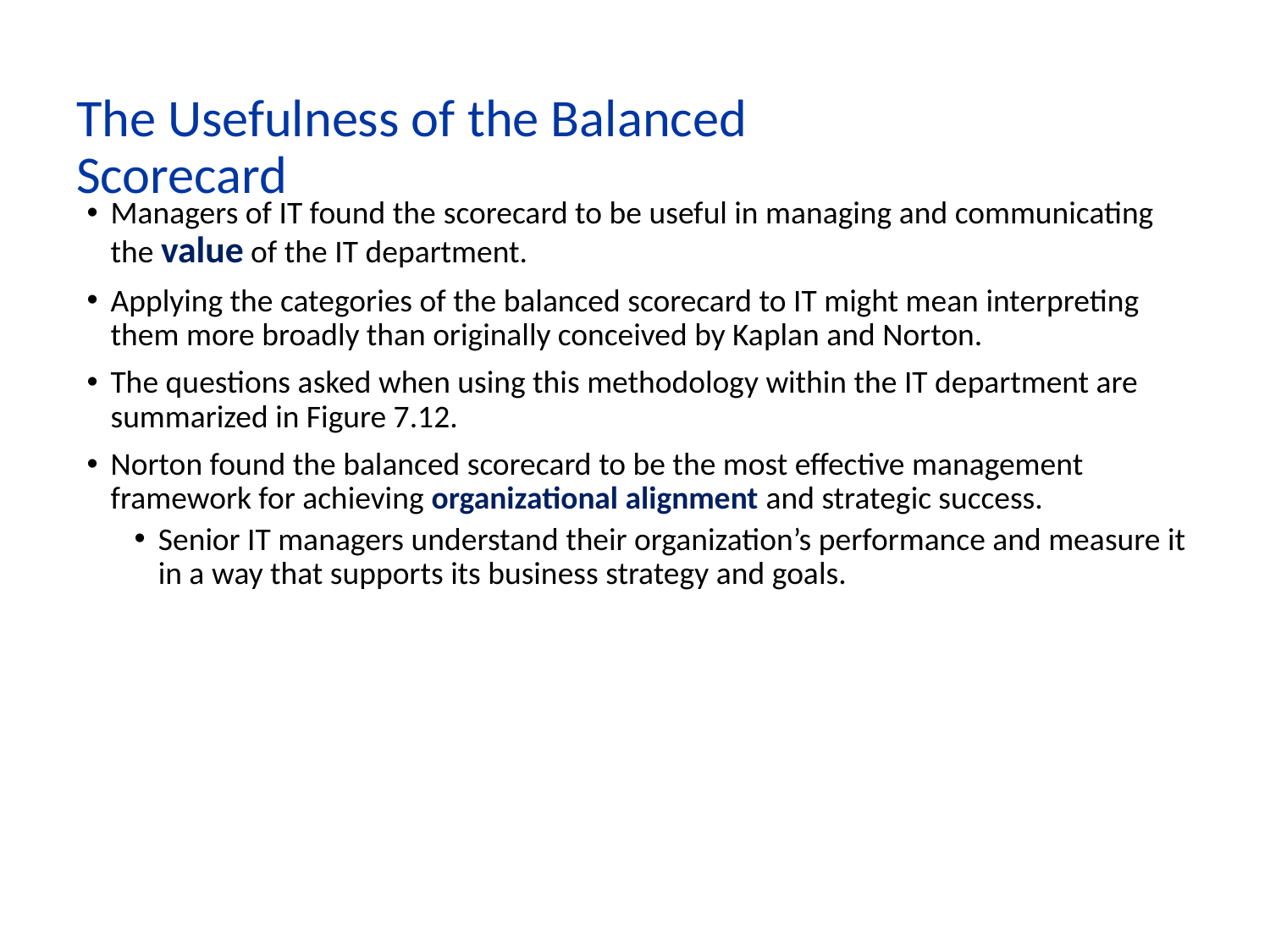

# The Usefulness of the Balanced Scorecard
Managers of IT found the scorecard to be useful in managing and communicating the value of the IT department.
Applying the categories of the balanced scorecard to IT might mean interpreting them more broadly than originally conceived by Kaplan and Norton.
The questions asked when using this methodology within the IT department are summarized in Figure 7.12.
Norton found the balanced scorecard to be the most effective management framework for achieving organizational alignment and strategic success.
Senior IT managers understand their organization’s performance and measure it in a way that supports its business strategy and goals.